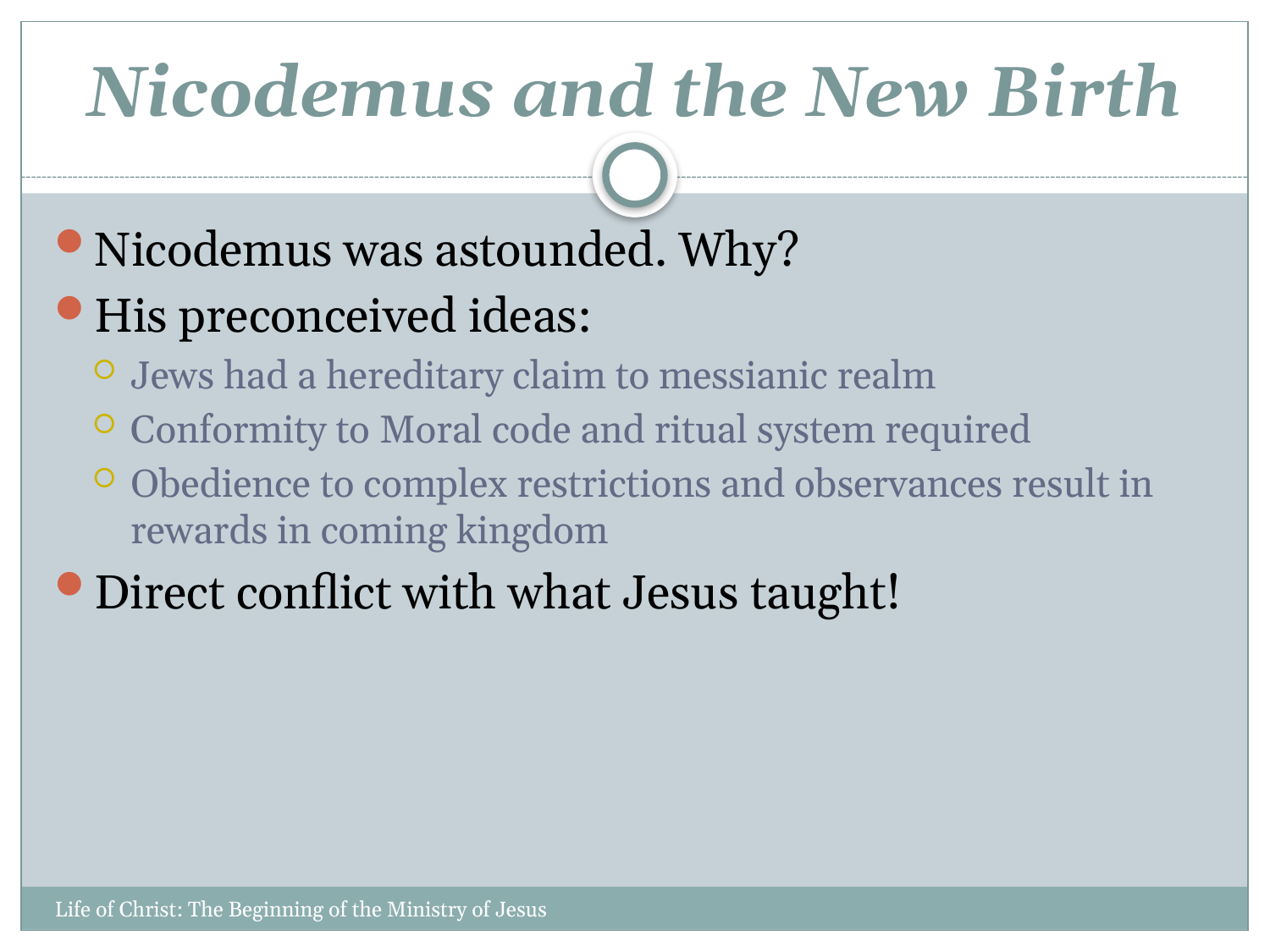

# Nicodemus and the New Birth
Nicodemus was astounded. Why?
His preconceived ideas:
Jews had a hereditary claim to messianic realm
Conformity to Moral code and ritual system required
Obedience to complex restrictions and observances result in rewards in coming kingdom
Direct conflict with what Jesus taught!

Life of Christ: The Beginning of the Ministry of Jesus